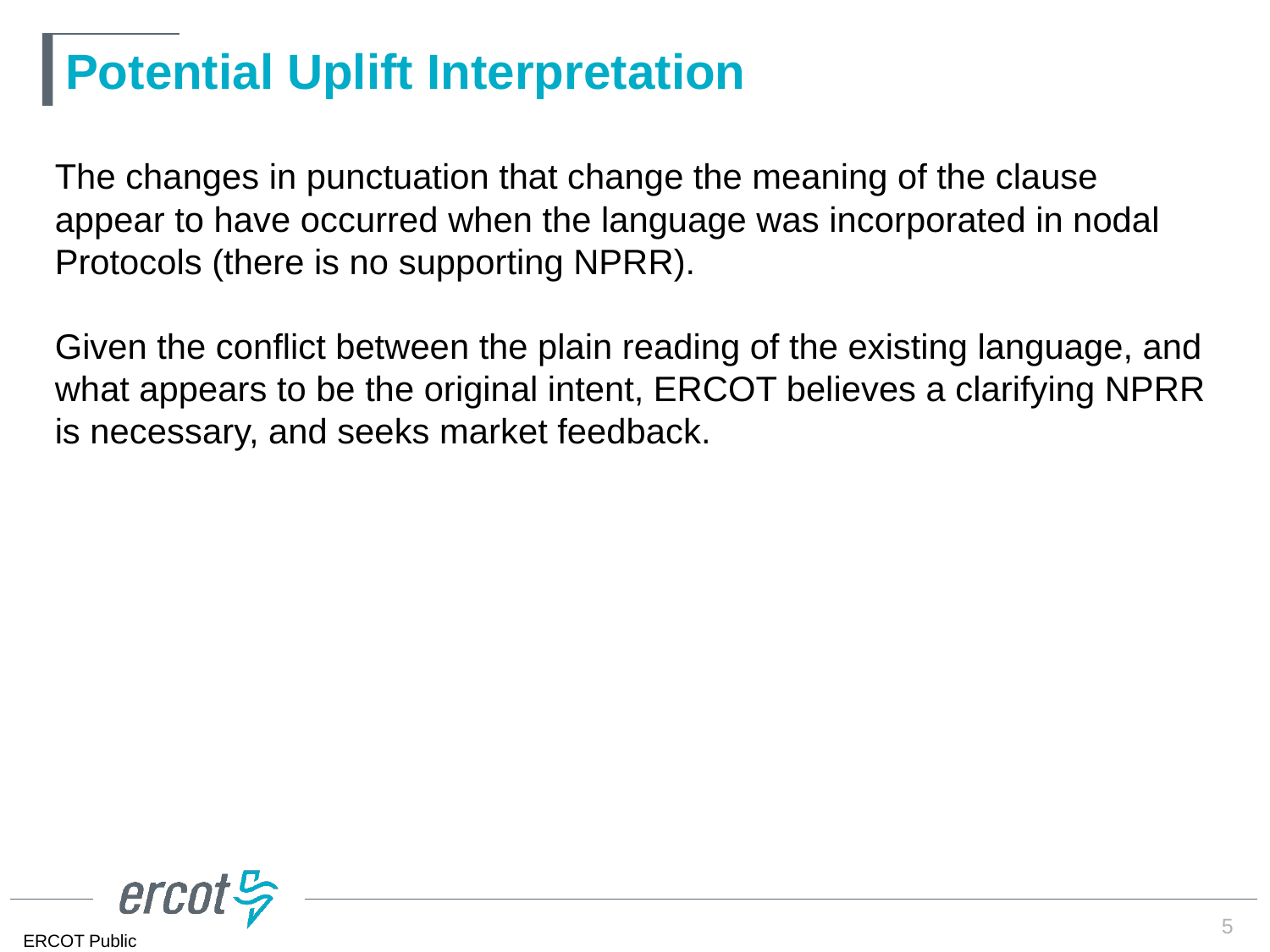

# Potential Uplift Interpretation
The changes in punctuation that change the meaning of the clause appear to have occurred when the language was incorporated in nodal Protocols (there is no supporting NPRR).

Given the conflict between the plain reading of the existing language, and what appears to be the original intent, ERCOT believes a clarifying NPRR is necessary, and seeks market feedback.

5